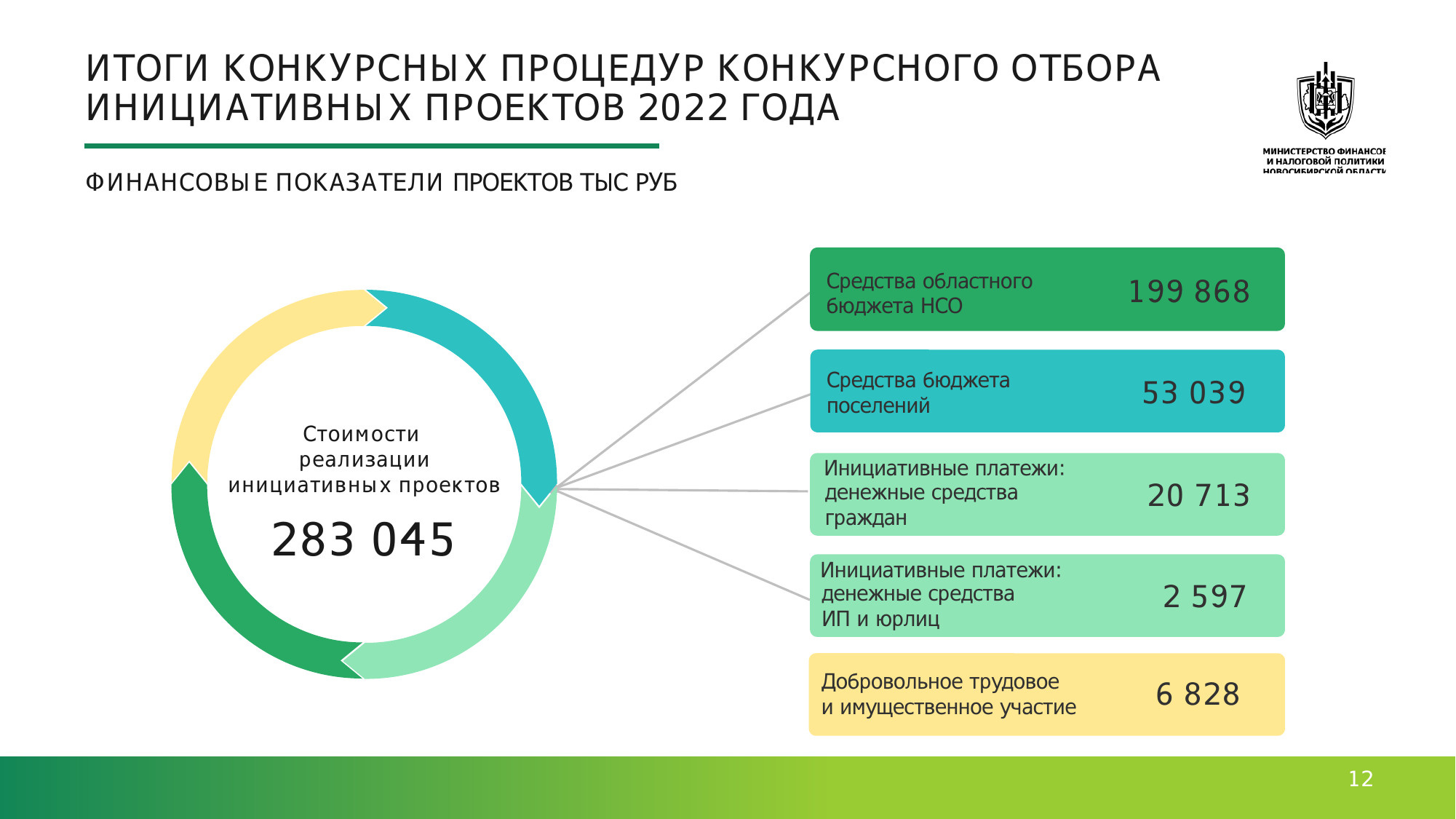

# ИТОГИ КОНКУРСНЫХ ПРОЦЕДУР КОНКУРСНОГО ОТБОРА ИНИЦИАТИВНЫХ ПРОЕКТОВ 2022 ГОДА
ФИНАНСОВЫЕ ПОКАЗАТЕЛИ ПРОЕКТОВ ТЫС РУБ

Средства областного бюджета НСО
199 868

Стоимости
реализации инициативных проектов

Средства бюджета поселений
53 039
Инициативные платежи:

20 713
денежные средства
граждан
283 045
Инициативные платежи:

2 597
денежные средства
ИП и юрлиц

Добровольное трудовое
и имущественное участие
6 828
12